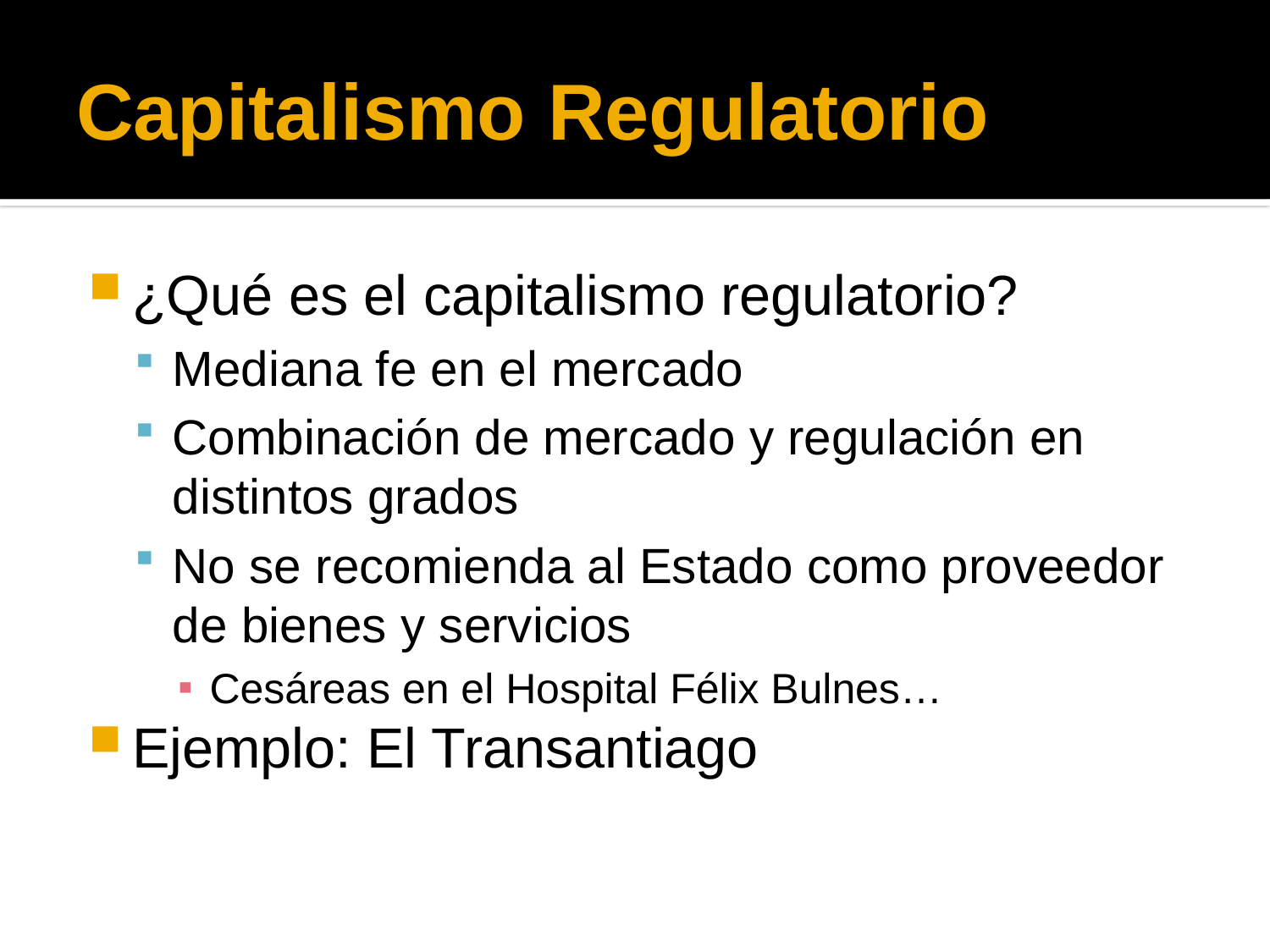

# Capitalismo Regulatorio
¿Qué es el capitalismo regulatorio?
Mediana fe en el mercado
Combinación de mercado y regulación en distintos grados
No se recomienda al Estado como proveedor de bienes y servicios
Cesáreas en el Hospital Félix Bulnes…
Ejemplo: El Transantiago